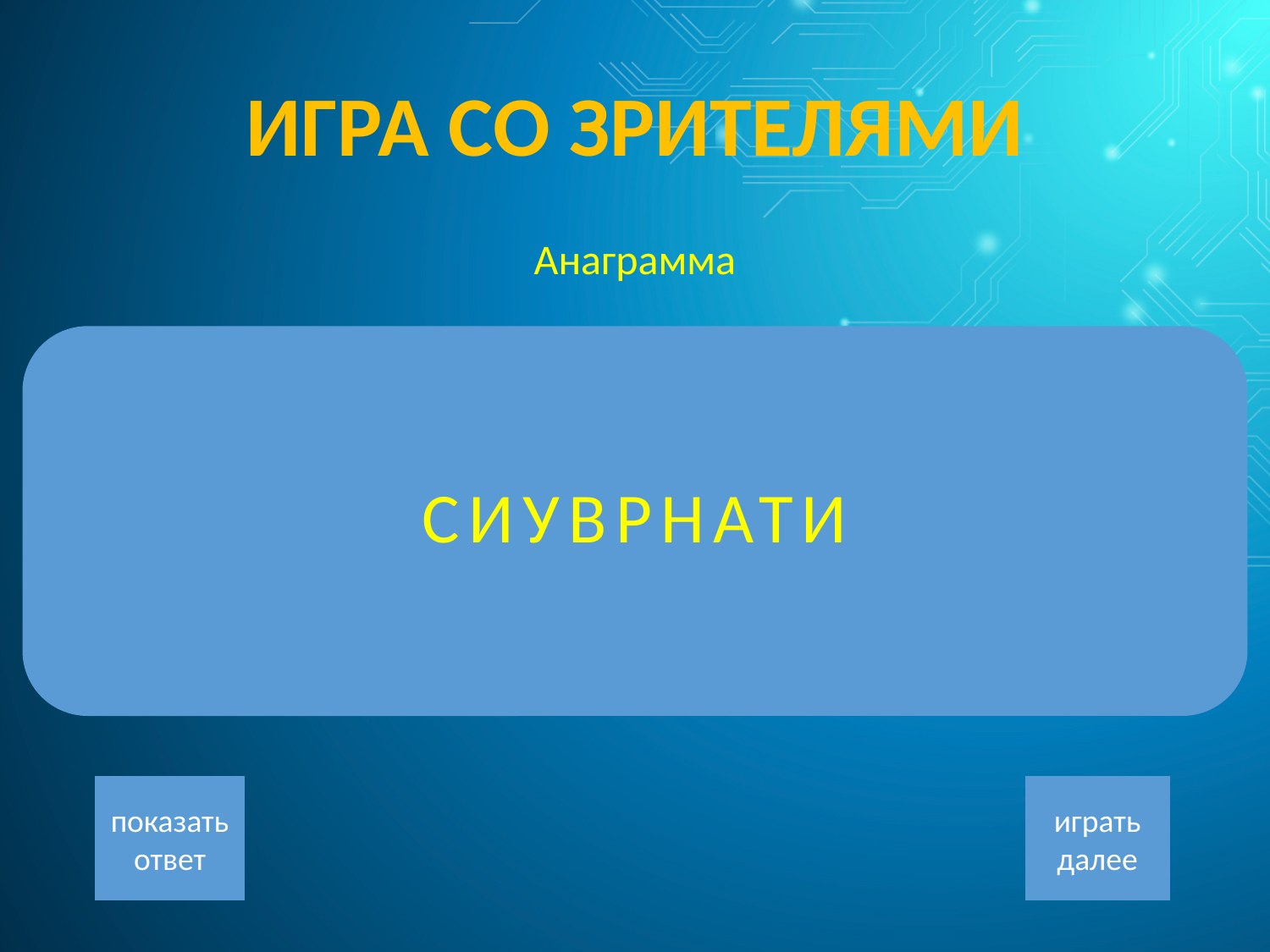

Игра со зрителями
Анаграмма

АНТИВИРУС
СИУВРНАТИ
показать ответ
играть далее